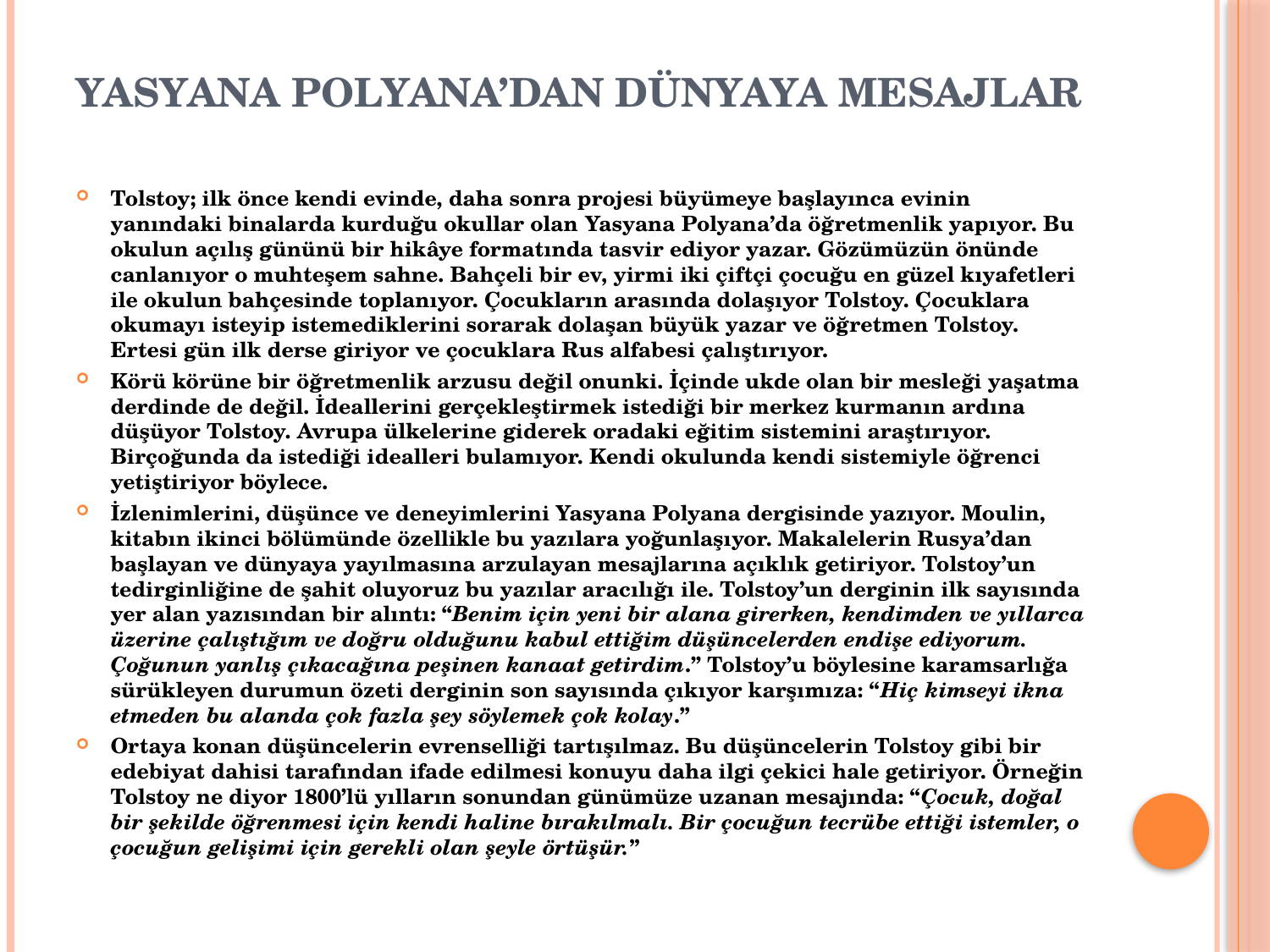

# Yasyana Polyana’dan dünyaya mesajlar
Tolstoy; ilk önce kendi evinde, daha sonra projesi büyümeye başlayınca evinin yanındaki binalarda kurduğu okullar olan Yasyana Polyana’da öğretmenlik yapıyor. Bu okulun açılış gününü bir hikâye formatında tasvir ediyor yazar. Gözümüzün önünde canlanıyor o muhteşem sahne. Bahçeli bir ev, yirmi iki çiftçi çocuğu en güzel kıyafetleri ile okulun bahçesinde toplanıyor. Çocukların arasında dolaşıyor Tolstoy. Çocuklara okumayı isteyip istemediklerini sorarak dolaşan büyük yazar ve öğretmen Tolstoy. Ertesi gün ilk derse giriyor ve çocuklara Rus alfabesi çalıştırıyor.
Körü körüne bir öğretmenlik arzusu değil onunki. İçinde ukde olan bir mesleği yaşatma derdinde de değil. İdeallerini gerçekleştirmek istediği bir merkez kurmanın ardına düşüyor Tolstoy. Avrupa ülkelerine giderek oradaki eğitim sistemini araştırıyor. Birçoğunda da istediği idealleri bulamıyor. Kendi okulunda kendi sistemiyle öğrenci yetiştiriyor böylece.
İzlenimlerini, düşünce ve deneyimlerini Yasyana Polyana dergisinde yazıyor. Moulin, kitabın ikinci bölümünde özellikle bu yazılara yoğunlaşıyor. Makalelerin Rusya’dan başlayan ve dünyaya yayılmasına arzulayan mesajlarına açıklık getiriyor. Tolstoy’un tedirginliğine de şahit oluyoruz bu yazılar aracılığı ile. Tolstoy’un derginin ilk sayısında yer alan yazısından bir alıntı: “Benim için yeni bir alana girerken, kendimden ve yıllarca üzerine çalıştığım ve doğru olduğunu kabul ettiğim düşüncelerden endişe ediyorum. Çoğunun yanlış çıkacağına peşinen kanaat getirdim.” Tolstoy’u böylesine karamsarlığa sürükleyen durumun özeti derginin son sayısında çıkıyor karşımıza: “Hiç kimseyi ikna etmeden bu alanda çok fazla şey söylemek çok kolay.”
Ortaya konan düşüncelerin evrenselliği tartışılmaz. Bu düşüncelerin Tolstoy gibi bir edebiyat dahisi tarafından ifade edilmesi konuyu daha ilgi çekici hale getiriyor. Örneğin Tolstoy ne diyor 1800’lü yılların sonundan günümüze uzanan mesajında: “Çocuk, doğal bir şekilde öğrenmesi için kendi haline bırakılmalı. Bir çocuğun tecrübe ettiği istemler, o çocuğun gelişimi için gerekli olan şeyle örtüşür.”